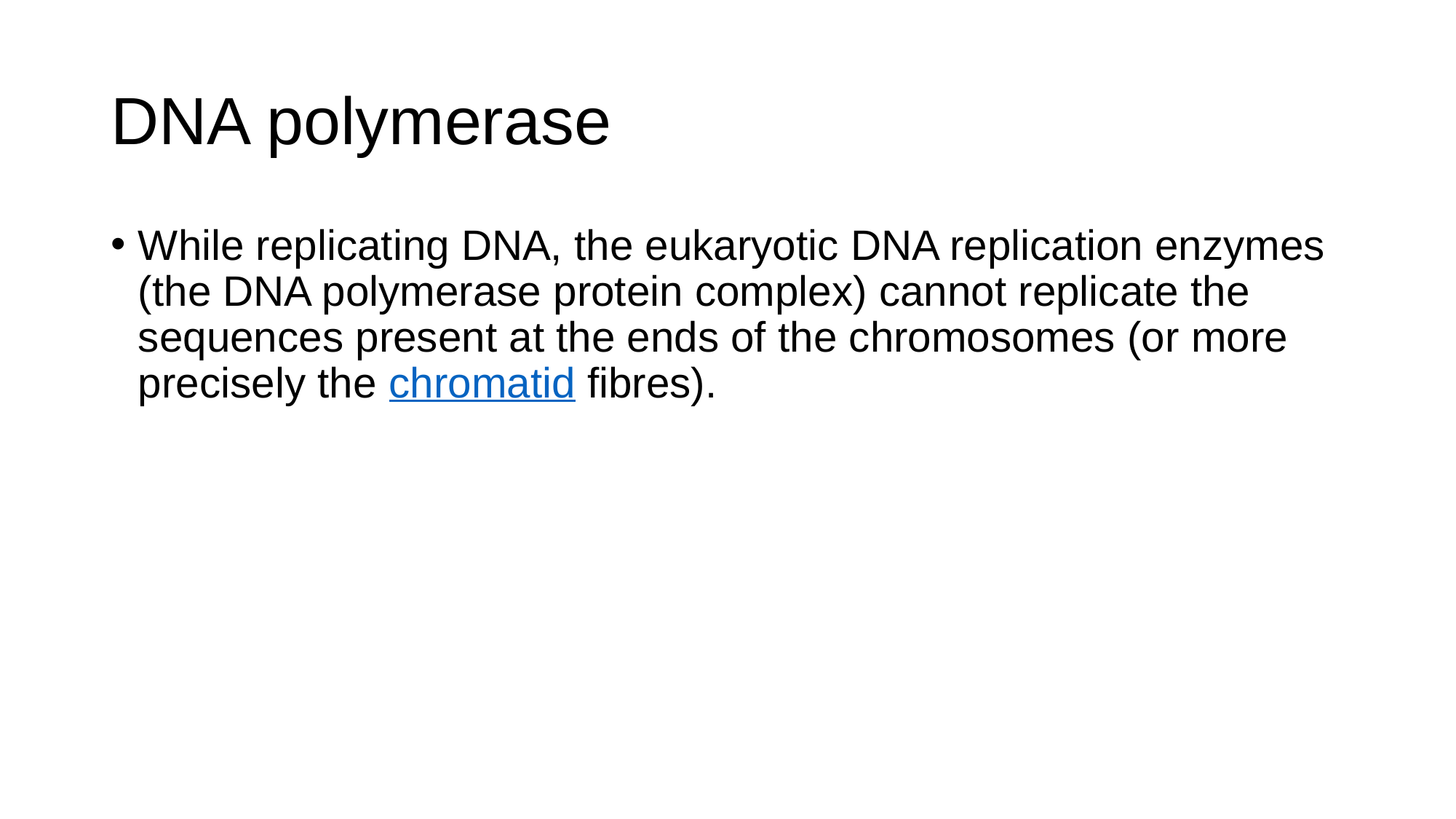

# DNA polymerase
While replicating DNA, the eukaryotic DNA replication enzymes (the DNA polymerase protein complex) cannot replicate the sequences present at the ends of the chromosomes (or more precisely the chromatid fibres).